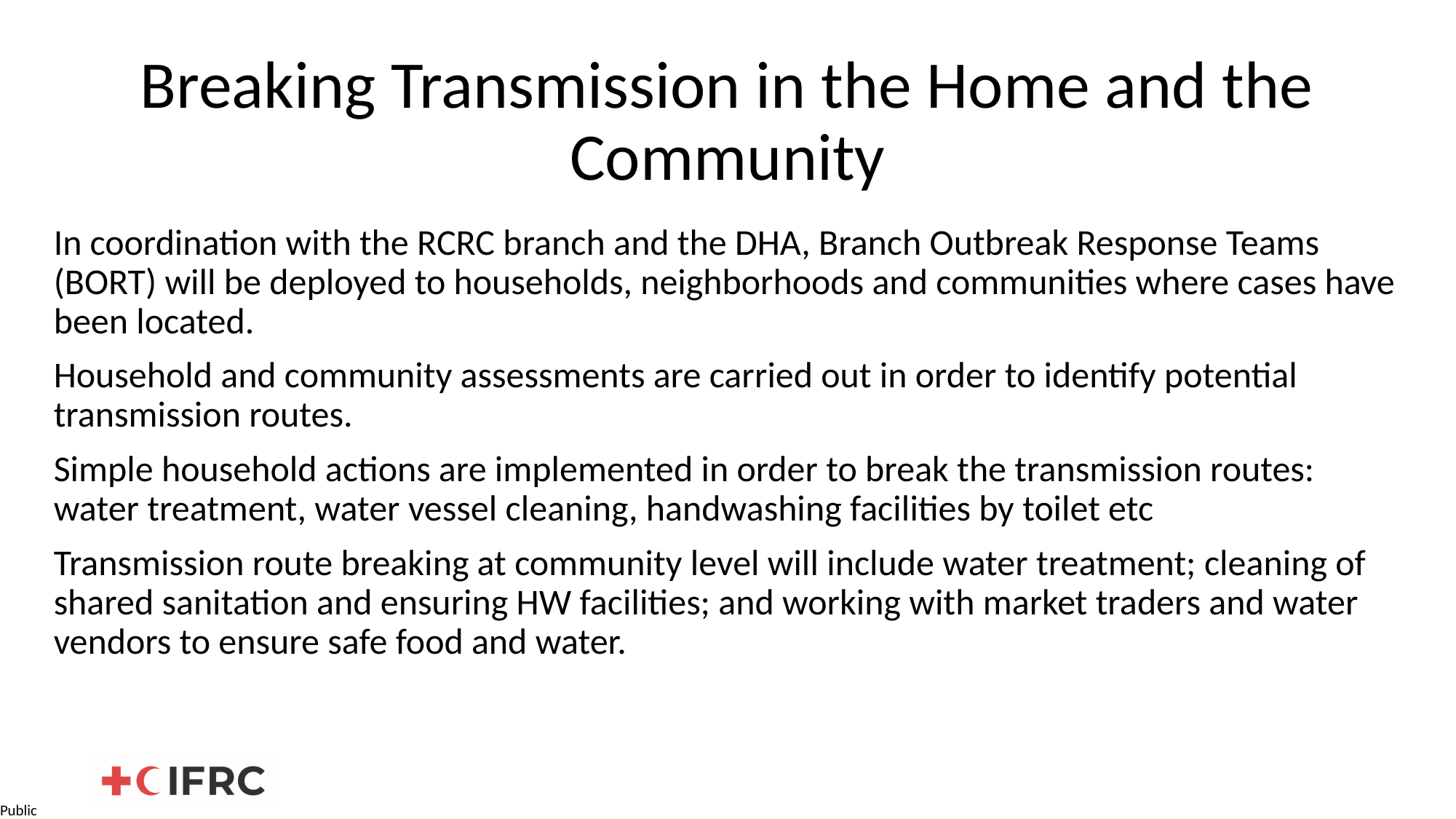

# Breaking Transmission in the Home and the Community
In coordination with the RCRC branch and the DHA, Branch Outbreak Response Teams (BORT) will be deployed to households, neighborhoods and communities where cases have been located.
Household and community assessments are carried out in order to identify potential transmission routes.
Simple household actions are implemented in order to break the transmission routes: water treatment, water vessel cleaning, handwashing facilities by toilet etc
Transmission route breaking at community level will include water treatment; cleaning of shared sanitation and ensuring HW facilities; and working with market traders and water vendors to ensure safe food and water.